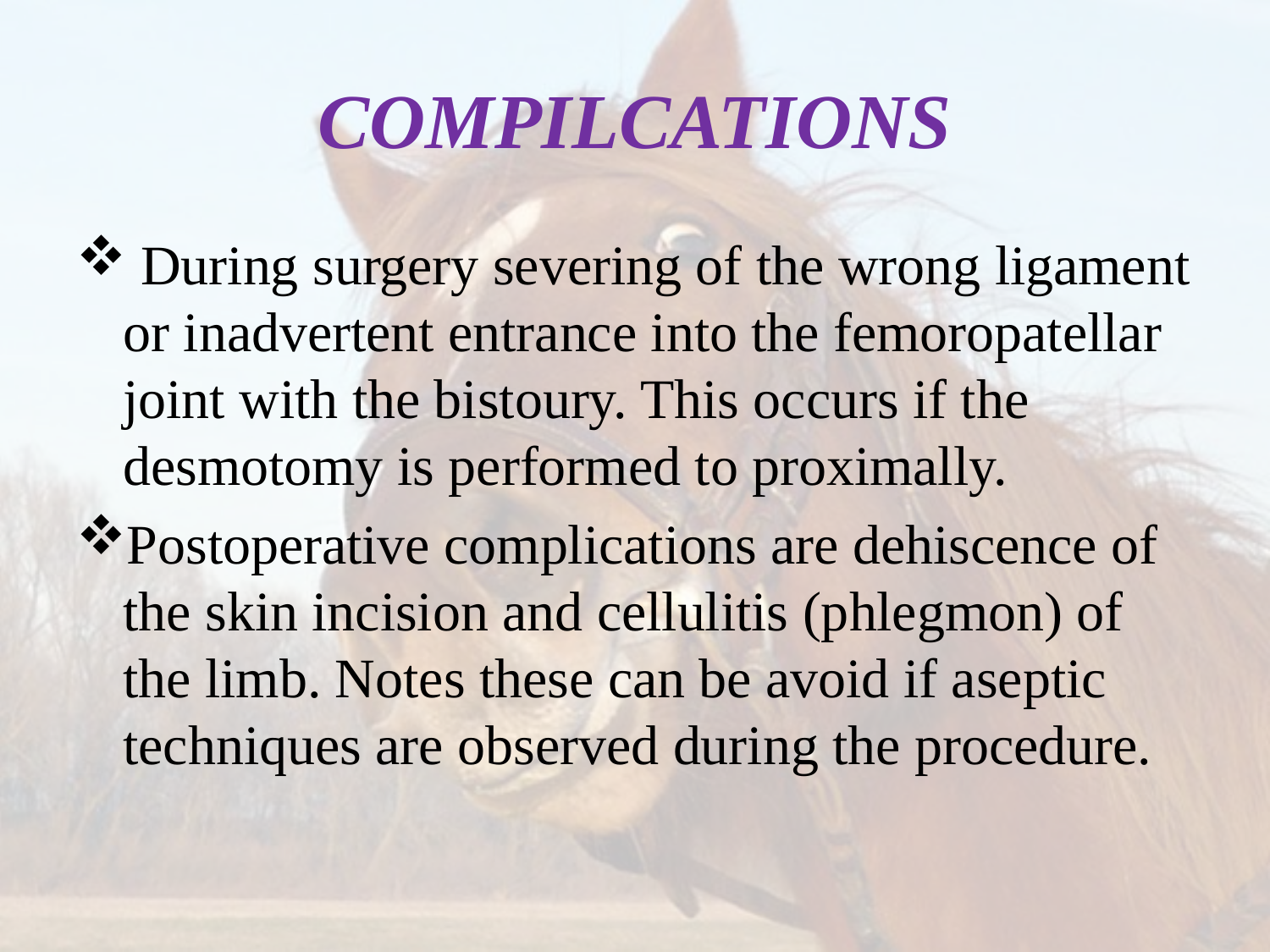

# COMPILCATIONS
 During surgery severing of the wrong ligament or inadvertent entrance into the femoropatellar joint with the bistoury. This occurs if the desmotomy is performed to proximally.
Postoperative complications are dehiscence of the skin incision and cellulitis (phlegmon) of the limb. Notes these can be avoid if aseptic techniques are observed during the procedure.